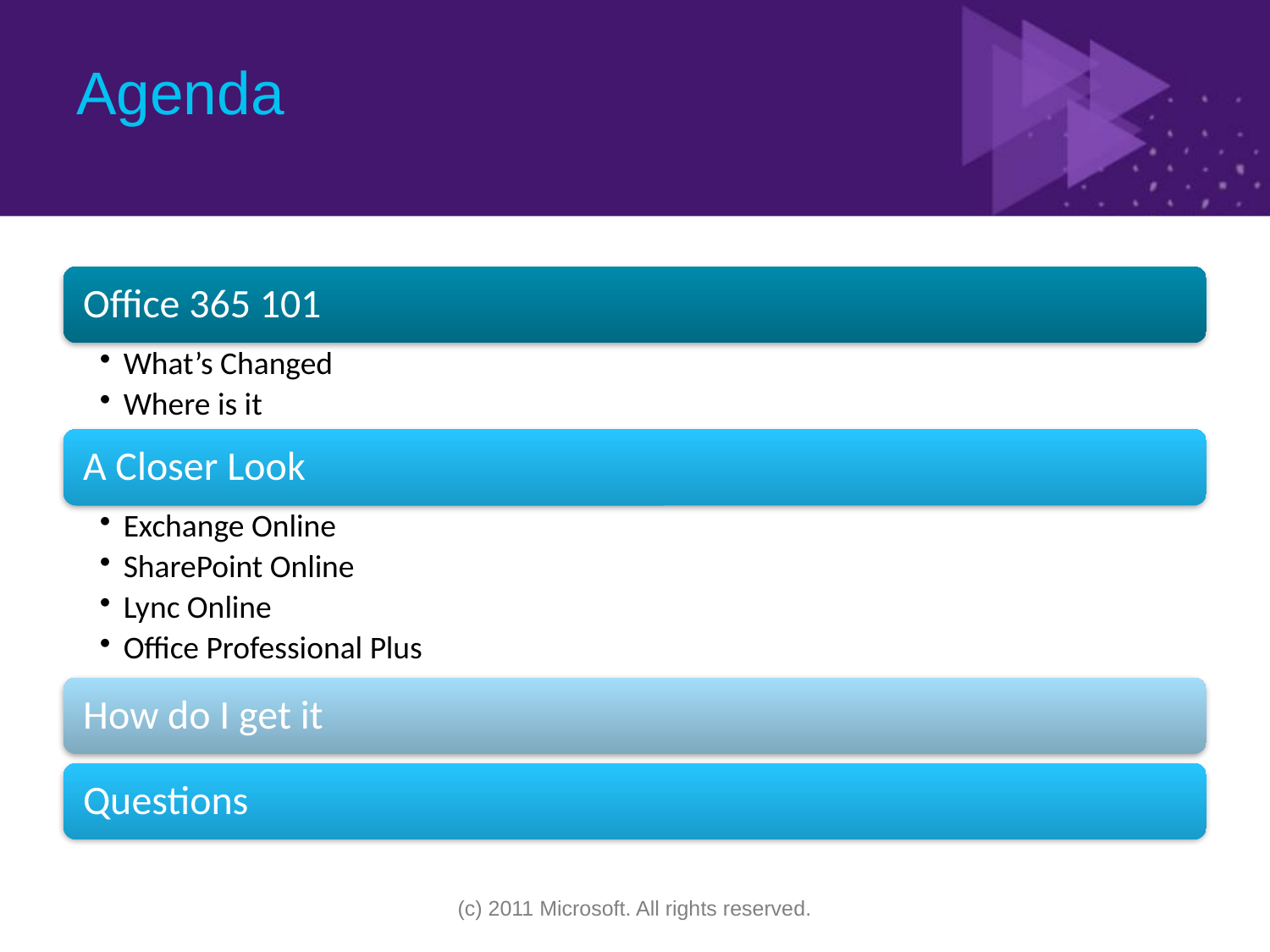

# Agenda
Office 365 101
What’s Changed
Where is it
A Closer Look
Exchange Online
SharePoint Online
Lync Online
Office Professional Plus
How do I get it
Questions
(c) 2011 Microsoft. All rights reserved.